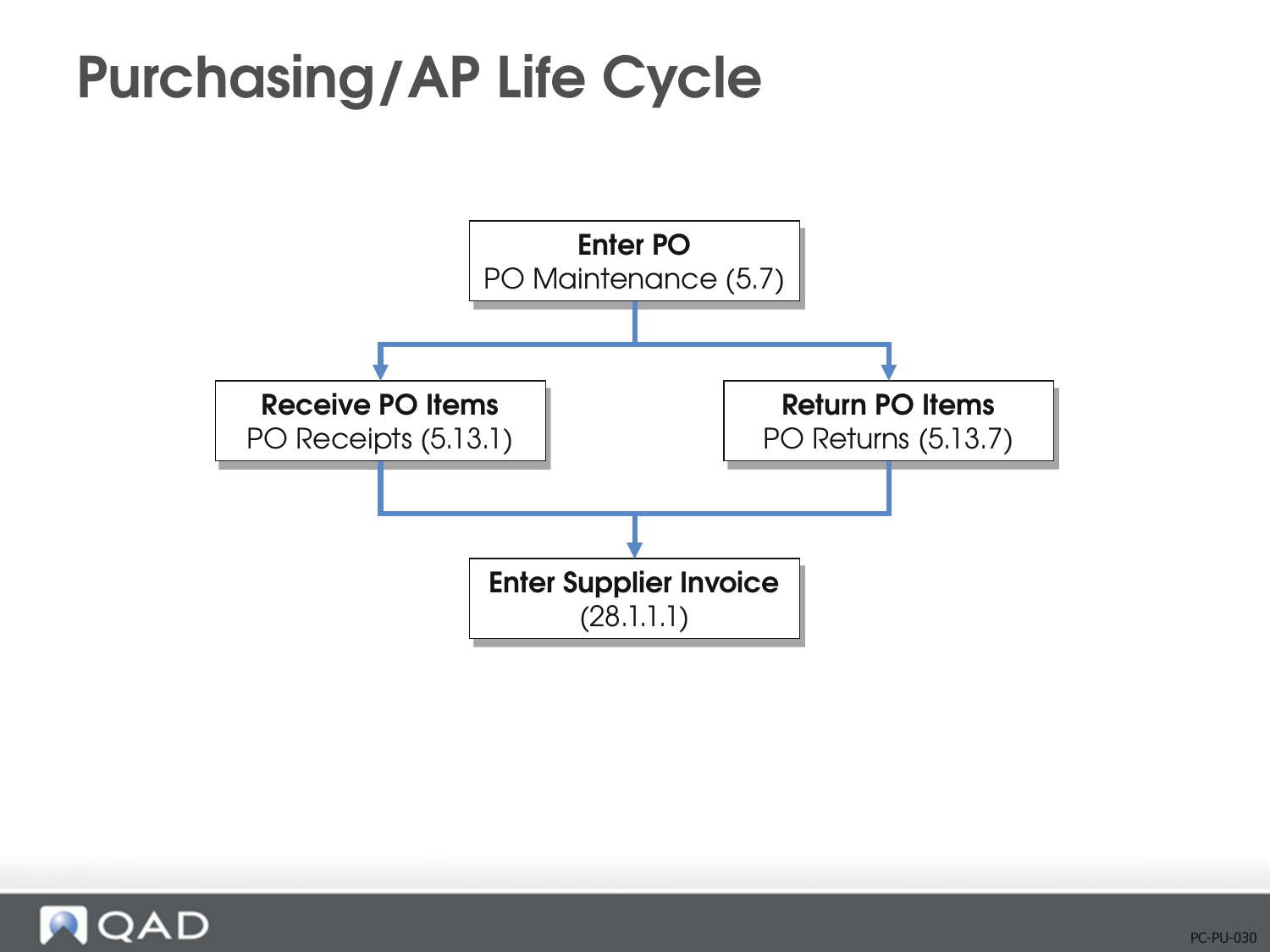

# Purchasing/AP Life Cycle
Enter PO
PO Maintenance (5.7)
Receive PO Items
PO Receipts (5.13.1)
Return PO Items
PO Returns (5.13.7)
Enter Supplier Invoice (28.1.1.1)
PC-PU-030